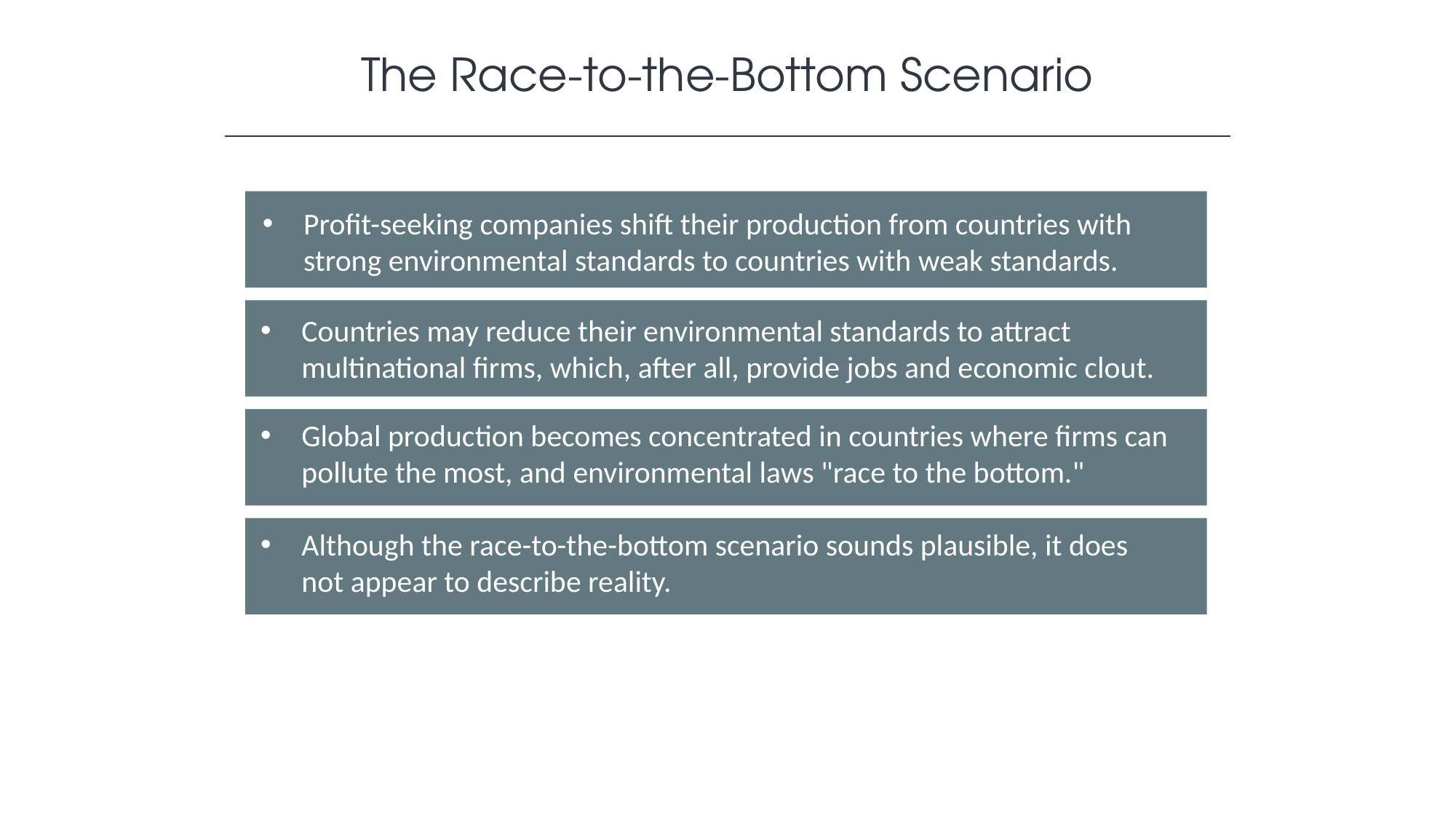

The Race-to-the-Bottom Scenario

Profit-seeking companies shift their production from countries with strong environmental standards to countries with weak standards.

Countries may reduce their environmental standards to attract multinational firms, which, after all, provide jobs and economic clout.

Global production becomes concentrated in countries where firms can pollute the most, and environmental laws "race to the bottom."

Although the race-to-the-bottom scenario sounds plausible, it does not appear to describe reality.